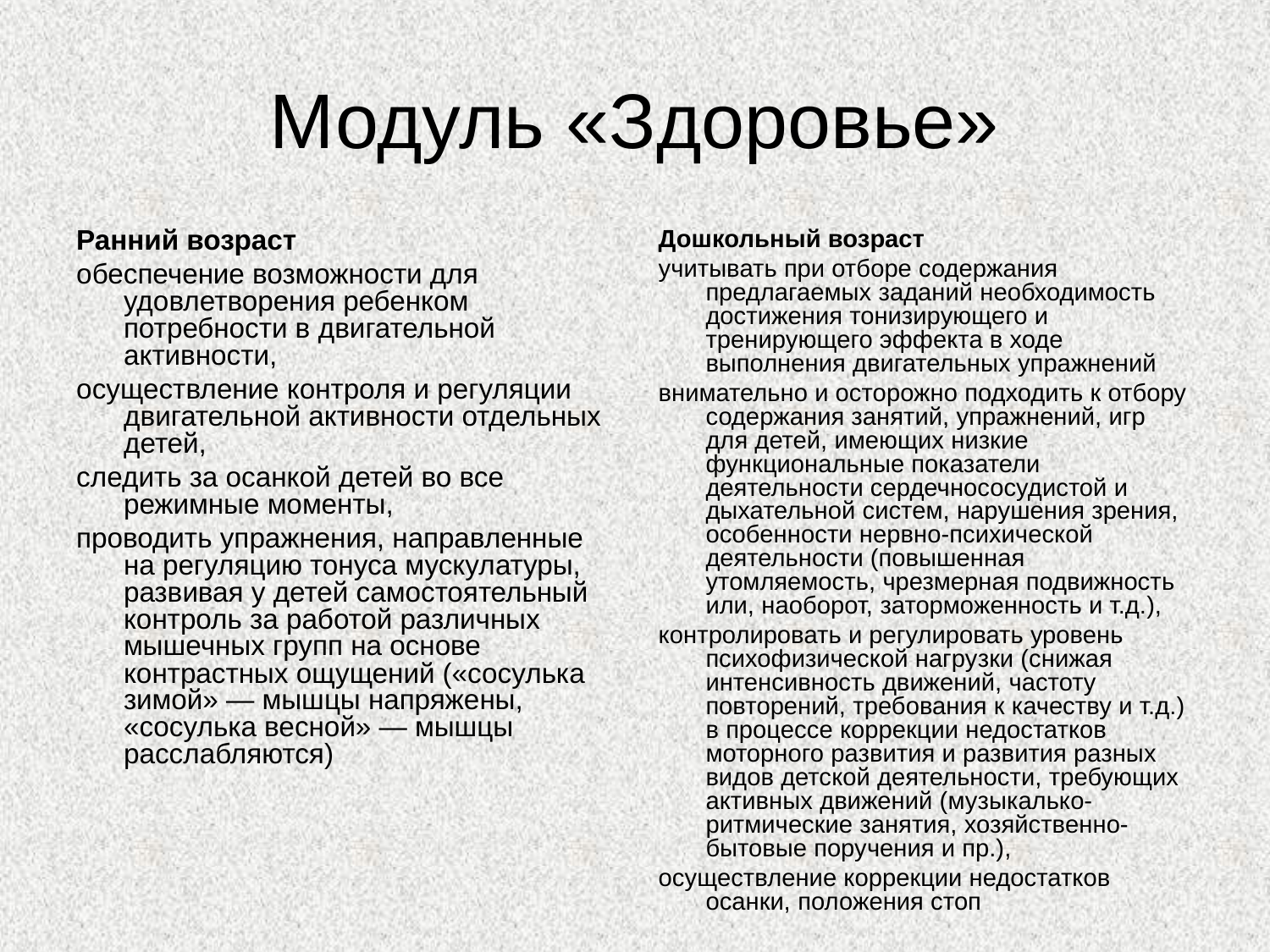

Модуль «Здоровье»
Ранний возраст
обеспечение возможности для удовлетворения ребенком потребности в двигательной активности,
осуществление контроля и регуляции двигательной активности отдельных детей,
следить за осанкой детей во все режимные моменты,
проводить упражнения, направленные на регуляцию тонуса мускулатуры, развивая у детей самостоятельный контроль за работой различных мышечных групп на основе контрастных ощущений («сосулька зимой» — мышцы напряжены, «сосулька весной» — мышцы расслабляются)
Дошкольный возраст
учитывать при отборе содержания предлагаемых заданий необходимость достижения тонизирующего и тренирующего эффекта в ходе выполнения двигательных упражнений
внимательно и осторожно подходить к отбору содержания занятий, упражнений, игр для детей, имеющих низкие функциональные показатели деятельности сердечнососудистой и дыхательной систем, нарушения зрения, особенности нервно-психической деятельности (повышенная утомляемость, чрезмерная подвижность или, наоборот, заторможенность и т.д.),
контролировать и регулировать уровень психофизической нагрузки (снижая интенсивность движений, частоту повторений, требования к качеству и т.д.) в процессе коррекции недостатков моторного развития и развития разных видов детской деятельности, требующих активных движений (музыкалько-ритмические занятия, хозяйственно-бытовые поручения и пр.),
осуществление коррекции недостатков осанки, положения стоп